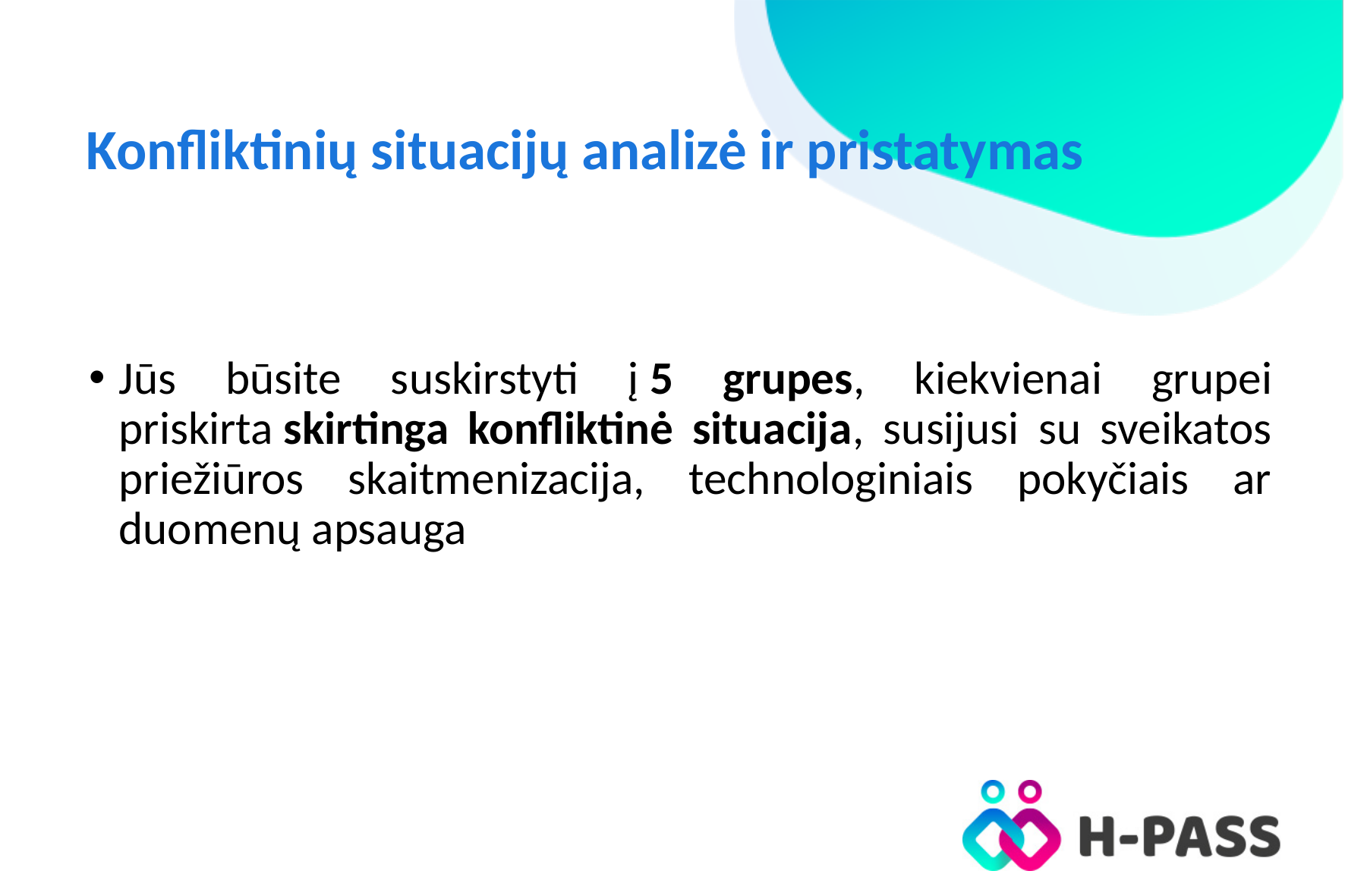

# Konfliktinių situacijų analizė ir pristatymas
Jūs būsite suskirstyti į 5 grupes, kiekvienai grupei priskirta skirtinga konfliktinė situacija, susijusi su sveikatos priežiūros skaitmenizacija, technologiniais pokyčiais ar duomenų apsauga